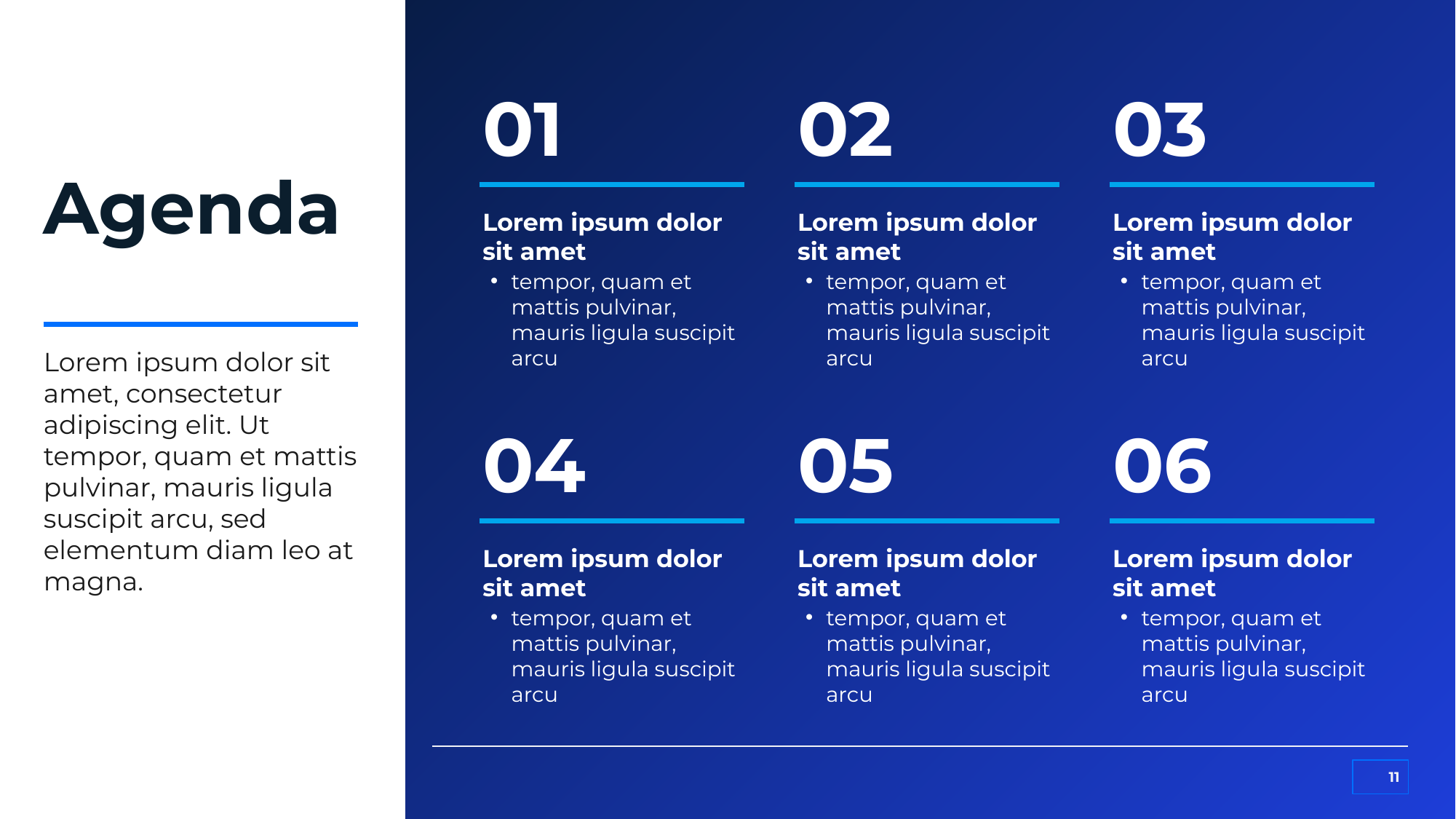

# Agenda
01
02
03
Lorem ipsum dolor sit amet
Lorem ipsum dolor sit amet
Lorem ipsum dolor sit amet
tempor, quam et mattis pulvinar, mauris ligula suscipit arcu
tempor, quam et mattis pulvinar, mauris ligula suscipit arcu
tempor, quam et mattis pulvinar, mauris ligula suscipit arcu
Lorem ipsum dolor sit amet, consectetur adipiscing elit. Ut tempor, quam et mattis pulvinar, mauris ligula suscipit arcu, sed elementum diam leo at magna.

04
05
06
Lorem ipsum dolor sit amet
Lorem ipsum dolor sit amet
Lorem ipsum dolor sit amet
tempor, quam et mattis pulvinar, mauris ligula suscipit arcu
tempor, quam et mattis pulvinar, mauris ligula suscipit arcu
tempor, quam et mattis pulvinar, mauris ligula suscipit arcu
11